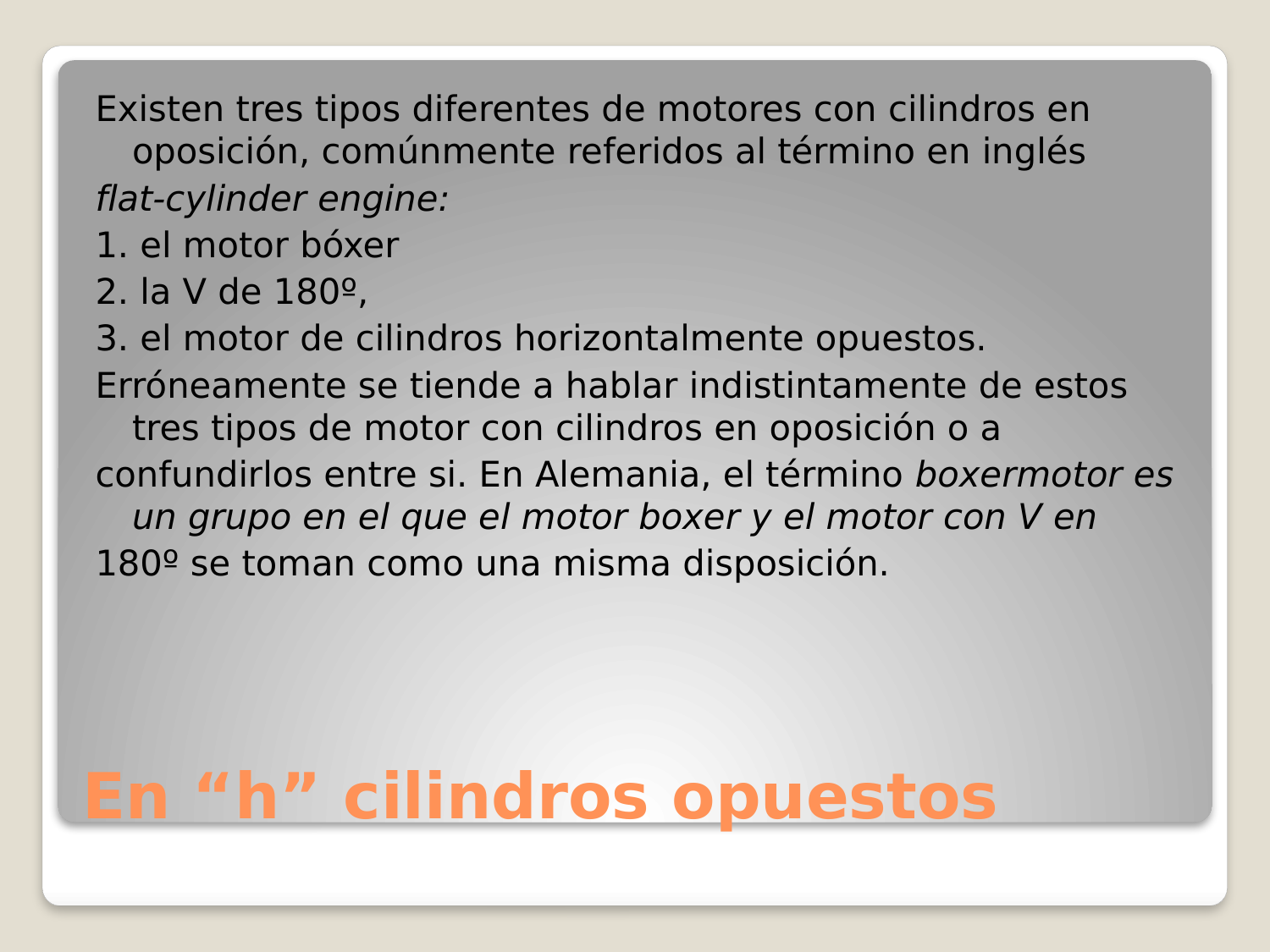

Existen tres tipos diferentes de motores con cilindros en oposición, comúnmente referidos al término en inglés
flat-cylinder engine:
1. el motor bóxer
2. la V de 180º,
3. el motor de cilindros horizontalmente opuestos.
Erróneamente se tiende a hablar indistintamente de estos tres tipos de motor con cilindros en oposición o a
confundirlos entre si. En Alemania, el término boxermotor es un grupo en el que el motor boxer y el motor con V en
180º se toman como una misma disposición.
# En “h” cilindros opuestos